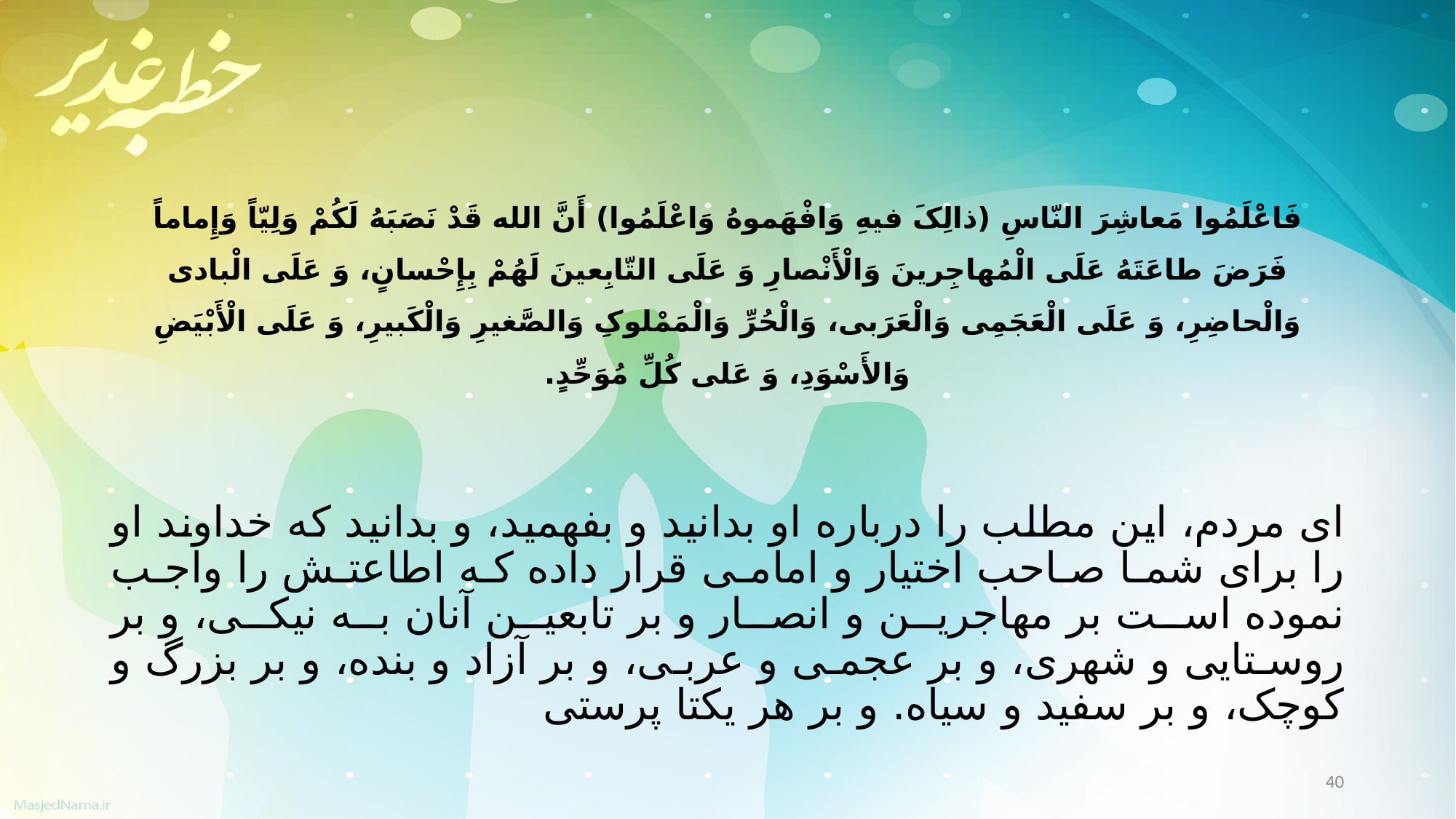

فَاعْلَمُوا مَعاشِرَ النّاسِ (ذالِکَ فیهِ وَافْهَموهُ وَاعْلَمُوا) أَنَّ الله قَدْ نَصَبَهُ لَکُمْ وَلِیّاً وَإِماماً فَرَضَ طاعَتَهُ عَلَی الْمُهاجِرینَ وَالْأَنْصارِ وَ عَلَی التّابِعینَ لَهُمْ بِإِحْسانٍ، وَ عَلَی الْبادی وَالْحاضِرِ، وَ عَلَی الْعَجَمِی وَالْعَرَبی، وَالْحُرِّ وَالْمَمْلوکِ وَالصَّغیرِ وَالْکَبیرِ، وَ عَلَی الْأَبْیَضِ وَالأَسْوَدِ، وَ عَلی کُلِّ مُوَحِّدٍ.
اى مردم، این مطلب را درباره او بدانید و بفهمید، و بدانید که خداوند او را براى شما صاحب اختیار و امامى قرار داده که اطاعتش را واجب نموده است بر مهاجرین و انصار و بر تابعین آنان به نیکى، و بر روستایى و شهرى، و بر عجمى و عربى، و بر آزاد و بنده، و بر بزرگ و کوچک، و بر سفید و سیاه. و بر هر یکتا پرستى
40